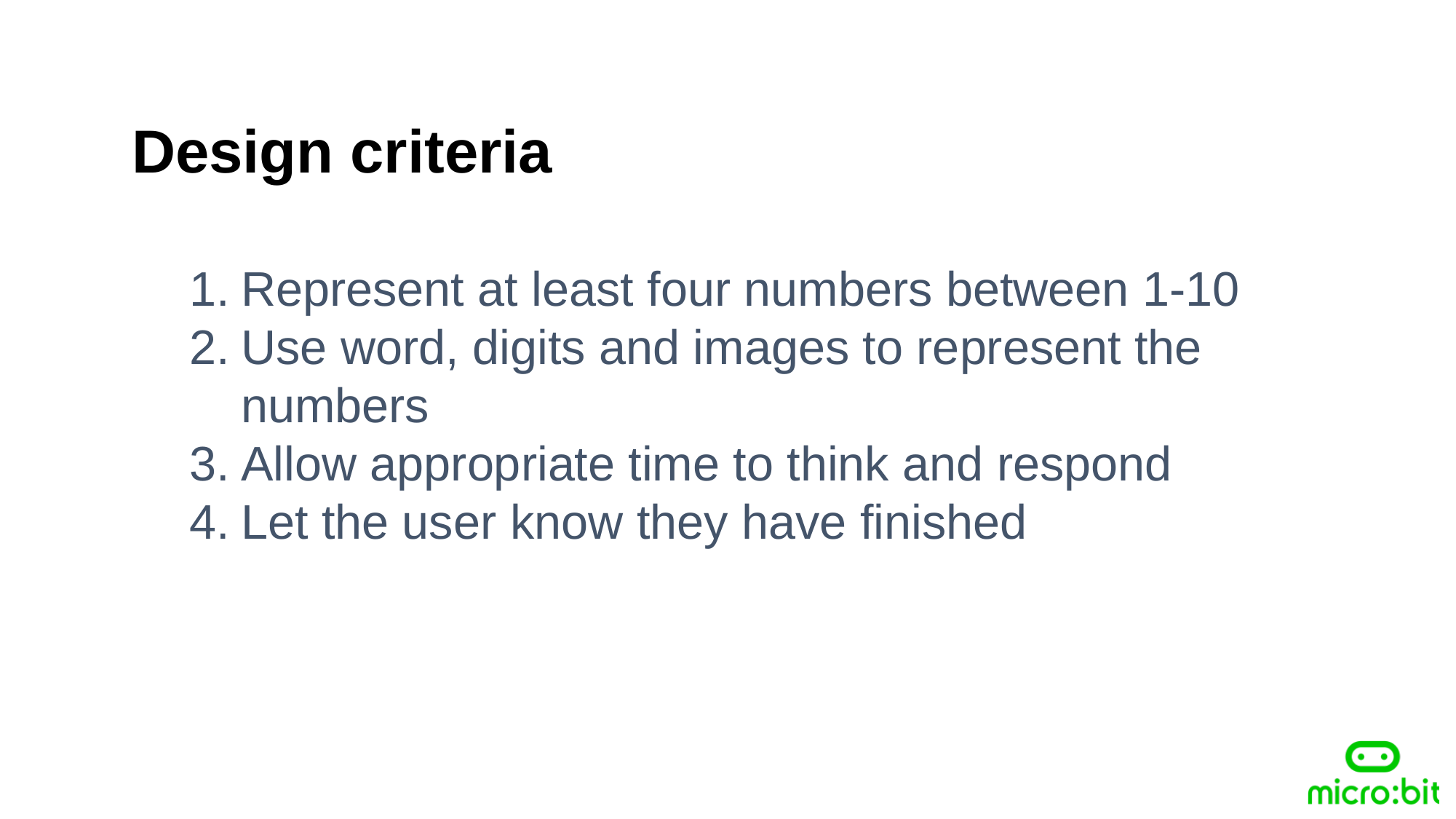

Design criteria

Represent at least four numbers between 1-10
Use word, digits and images to represent the numbers
Allow appropriate time to think and respond
Let the user know they have finished